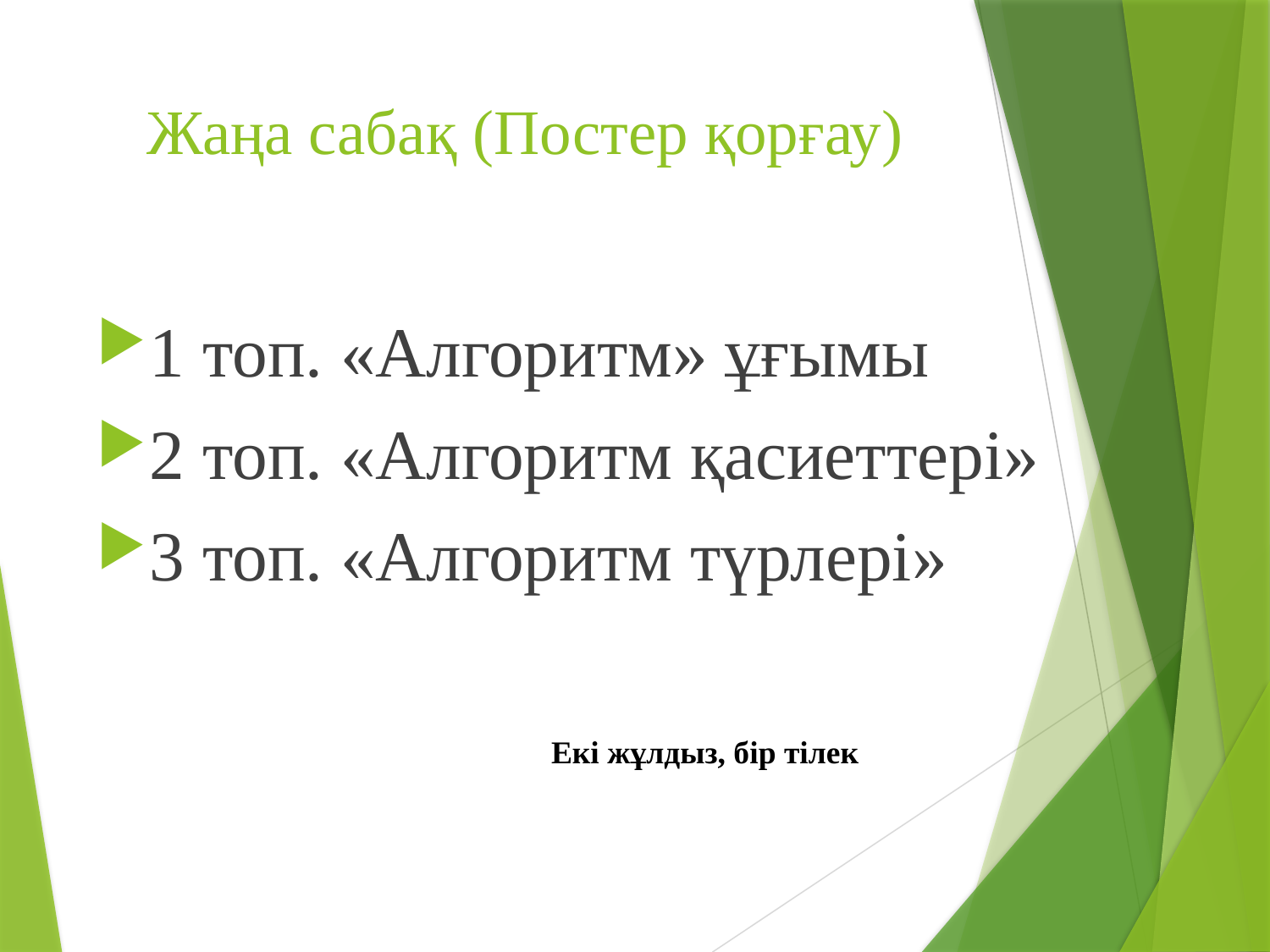

# Жаңа сабақ (Постер қорғау)
1 топ. «Алгоритм» ұғымы
2 топ. «Алгоритм қасиеттері»
3 топ. «Алгоритм түрлері»
Екі жұлдыз, бір тілек